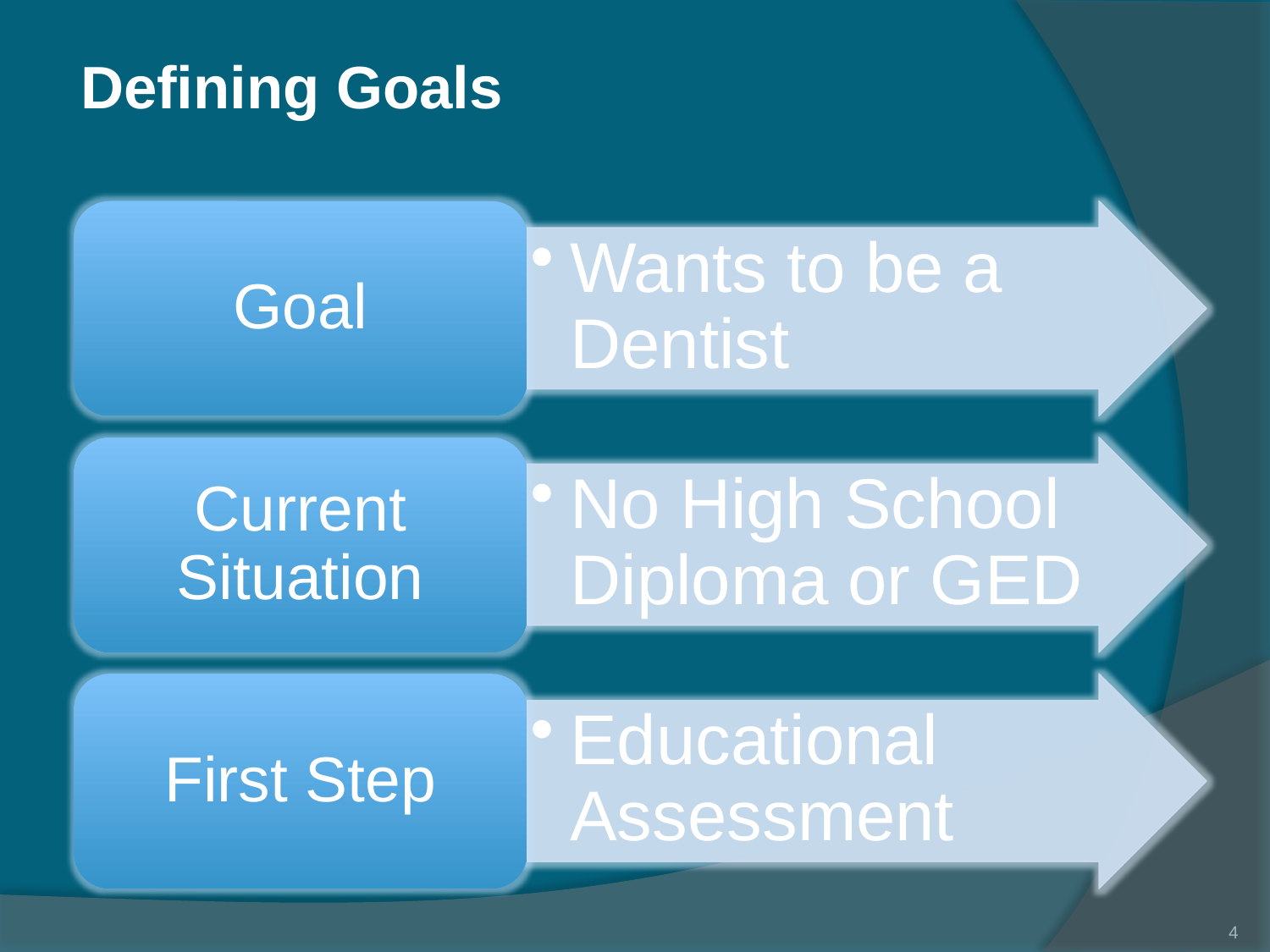

# Defining Goals
Wants to be a Dentist
Goal
No High School Diploma or GED
Current Situation
Educational Assessment
First Step
4